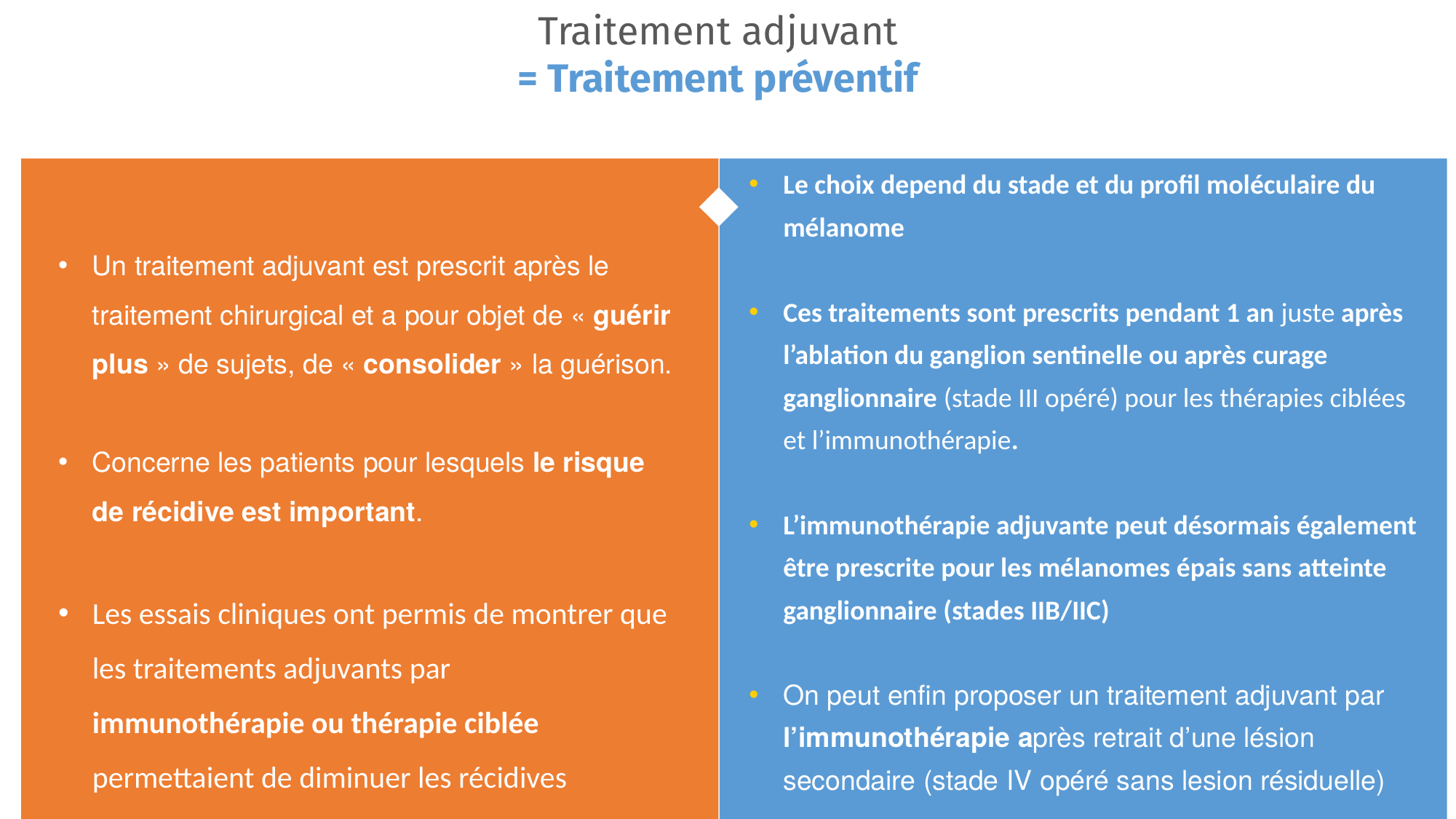

Traitement adjuvant
= Traitement préventif

Le choix depend du stade et du profil moléculaire du mélanome

Ces traitements sont prescrits pendant 1 an juste après l’ablation du ganglion sentinelle ou après curage ganglionnaire (stade III opéré) pour les thérapies ciblées et l’immunothérapie.

L’immunothérapie adjuvante peut désormais également être prescrite pour les mélanomes épais sans atteinte ganglionnaire (stades IIB/IIC)

On peut enfin proposer un traitement adjuvant par l’immunothérapie après retrait d’une lésion secondaire (stade IV opéré sans lesion résiduelle)

Un traitement adjuvant est prescrit après le traitement chirurgical et a pour objet de « guérir plus » de sujets, de « consolider » la guérison.

Concerne les patients pour lesquels le risque de récidive est important.

Les essais cliniques ont permis de montrer que les traitements adjuvants par  immunothérapie ou thérapie ciblée permettaient de diminuer les récidives